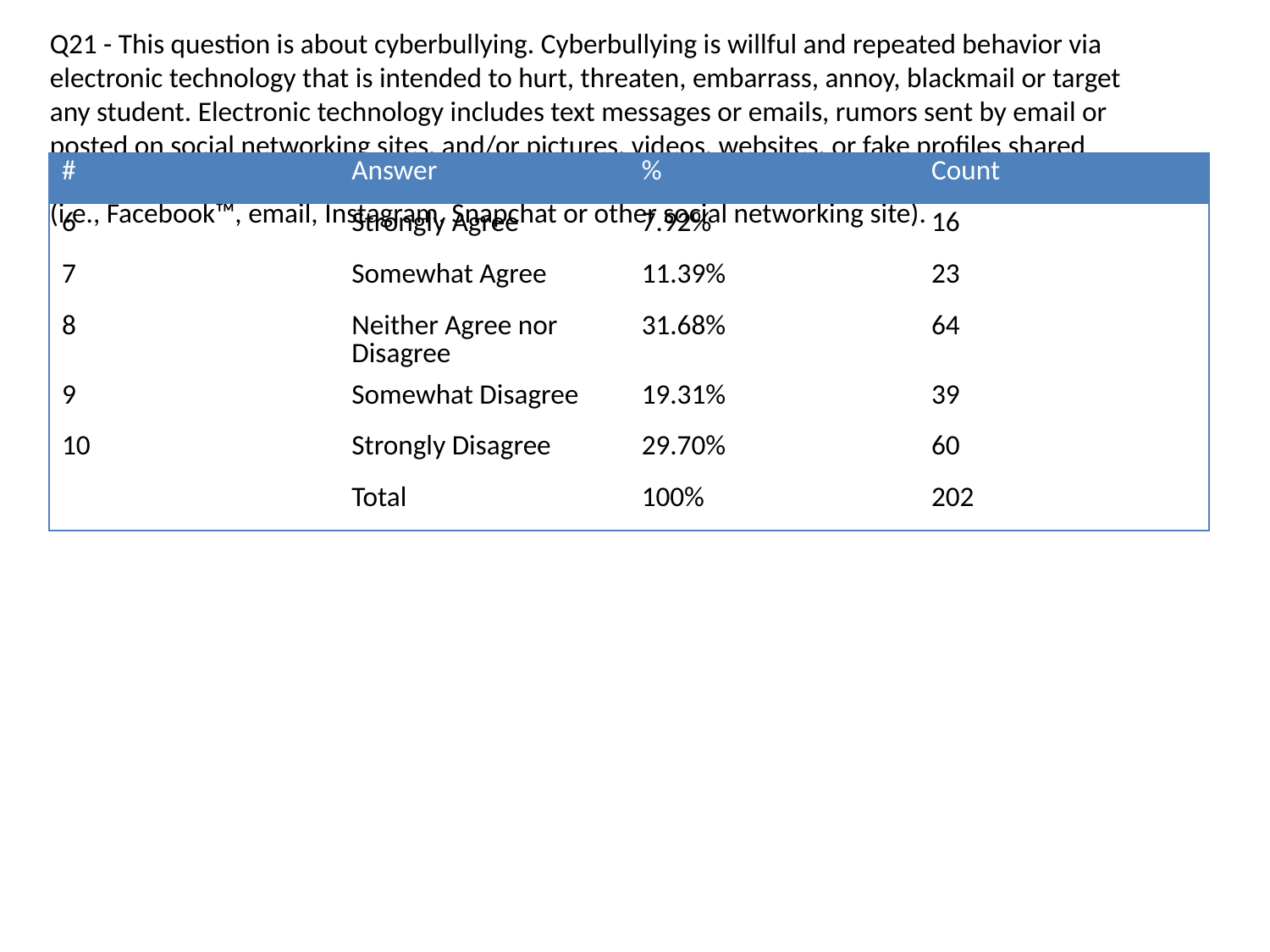

Q21 - This question is about cyberbullying. Cyberbullying is willful and repeated behavior via electronic technology that is intended to hurt, threaten, embarrass, annoy, blackmail or target any student. Electronic technology includes text messages or emails, rumors sent by email or posted on social networking sites, and/or pictures, videos, websites, or fake profiles shared online.  Students often spread hurtful rumors or lies about others at this school on the Internet (i.e., Facebook™, email, Instagram, Snapchat or other social networking site).
| # | Answer | % | Count |
| --- | --- | --- | --- |
| 6 | Strongly Agree | 7.92% | 16 |
| 7 | Somewhat Agree | 11.39% | 23 |
| 8 | Neither Agree nor Disagree | 31.68% | 64 |
| 9 | Somewhat Disagree | 19.31% | 39 |
| 10 | Strongly Disagree | 29.70% | 60 |
|  | Total | 100% | 202 |